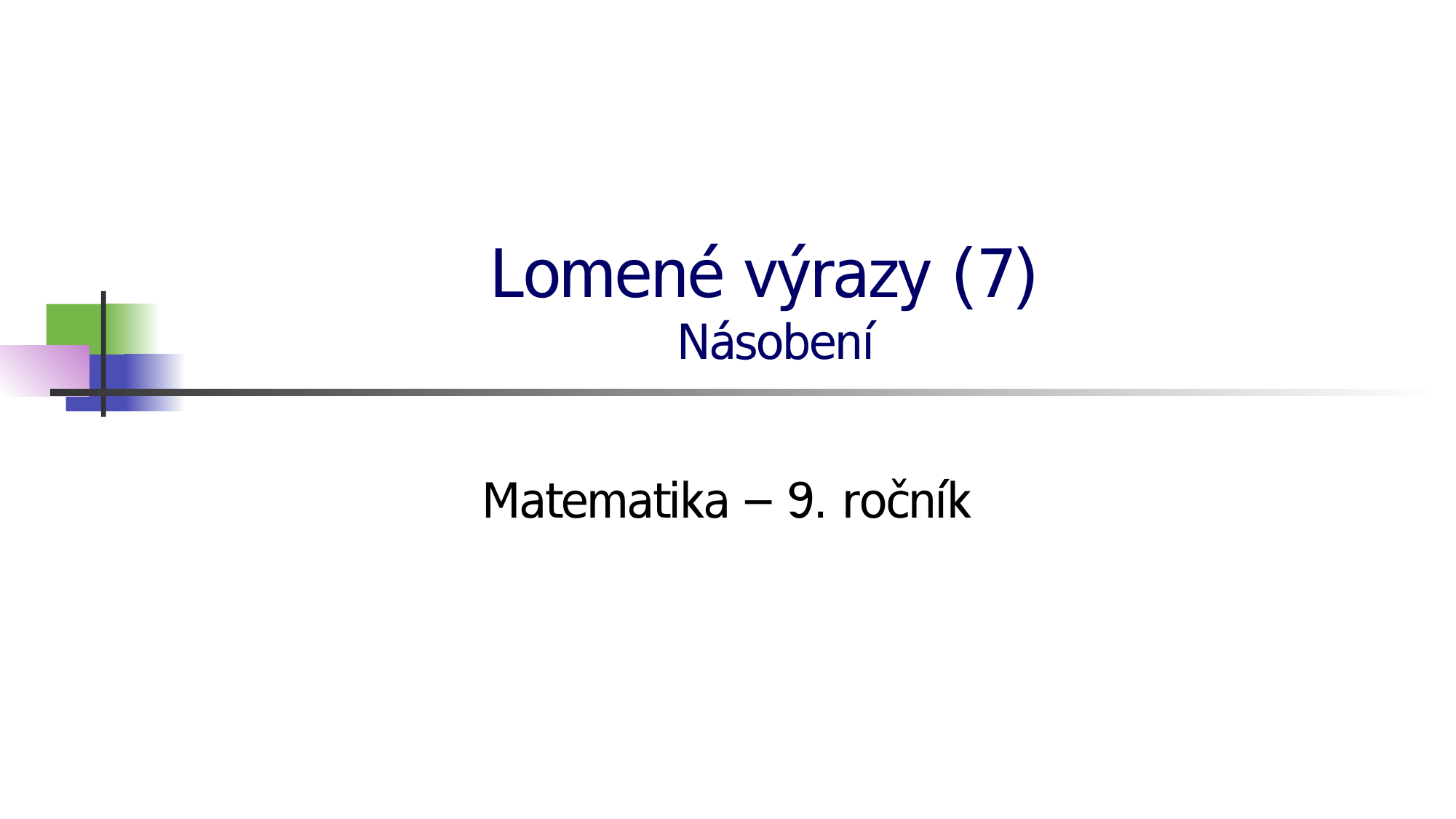

# Lomené výrazy (7) Násobení
Matematika – 9. ročník